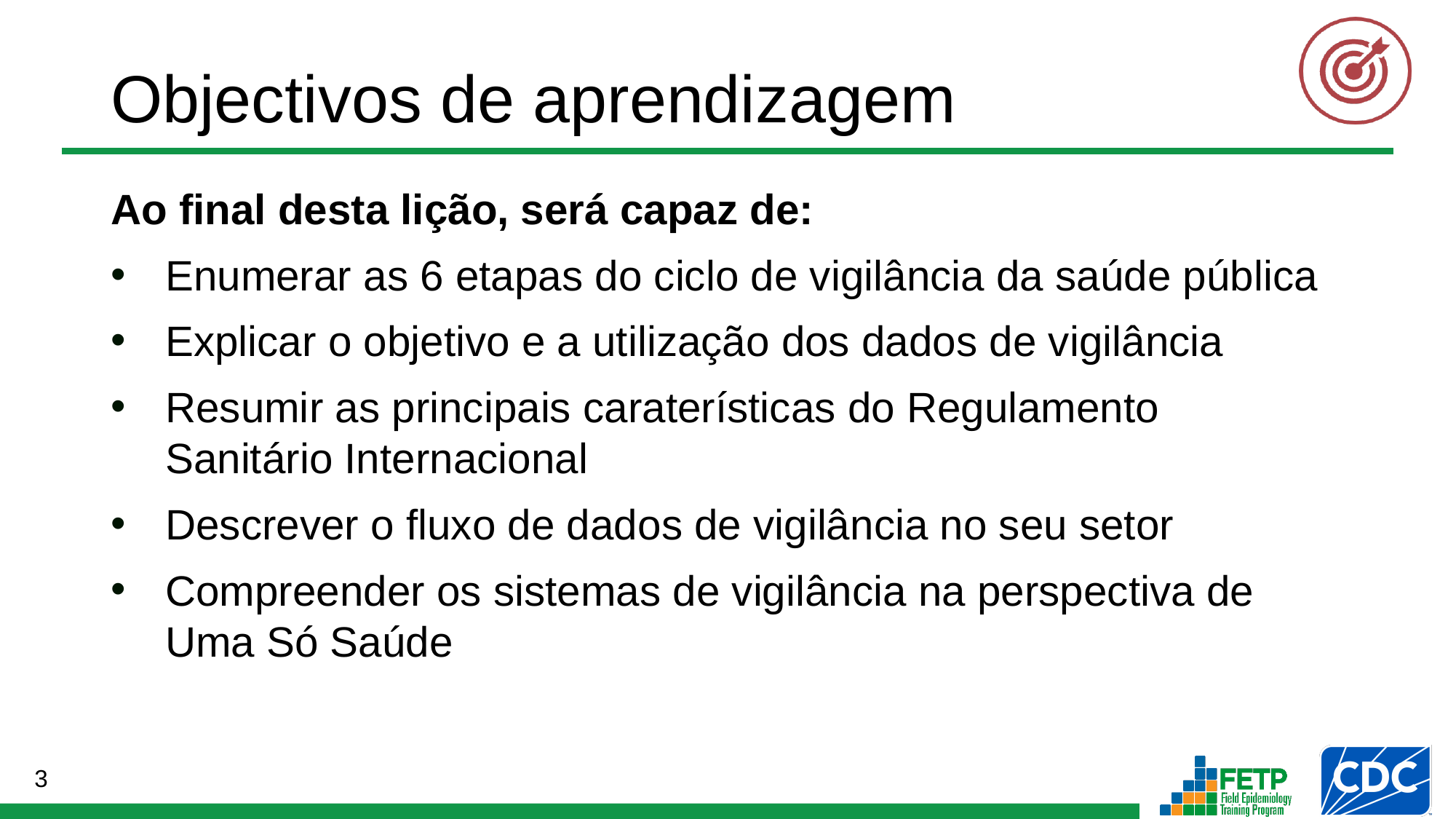

Ao final desta lição, será capaz de:
Enumerar as 6 etapas do ciclo de vigilância da saúde pública
Explicar o objetivo e a utilização dos dados de vigilância
Resumir as principais caraterísticas do Regulamento
Sanitário Internacional
Descrever o fluxo de dados de vigilância no seu setor
Compreender os sistemas de vigilância na perspectiva de Uma Só Saúde